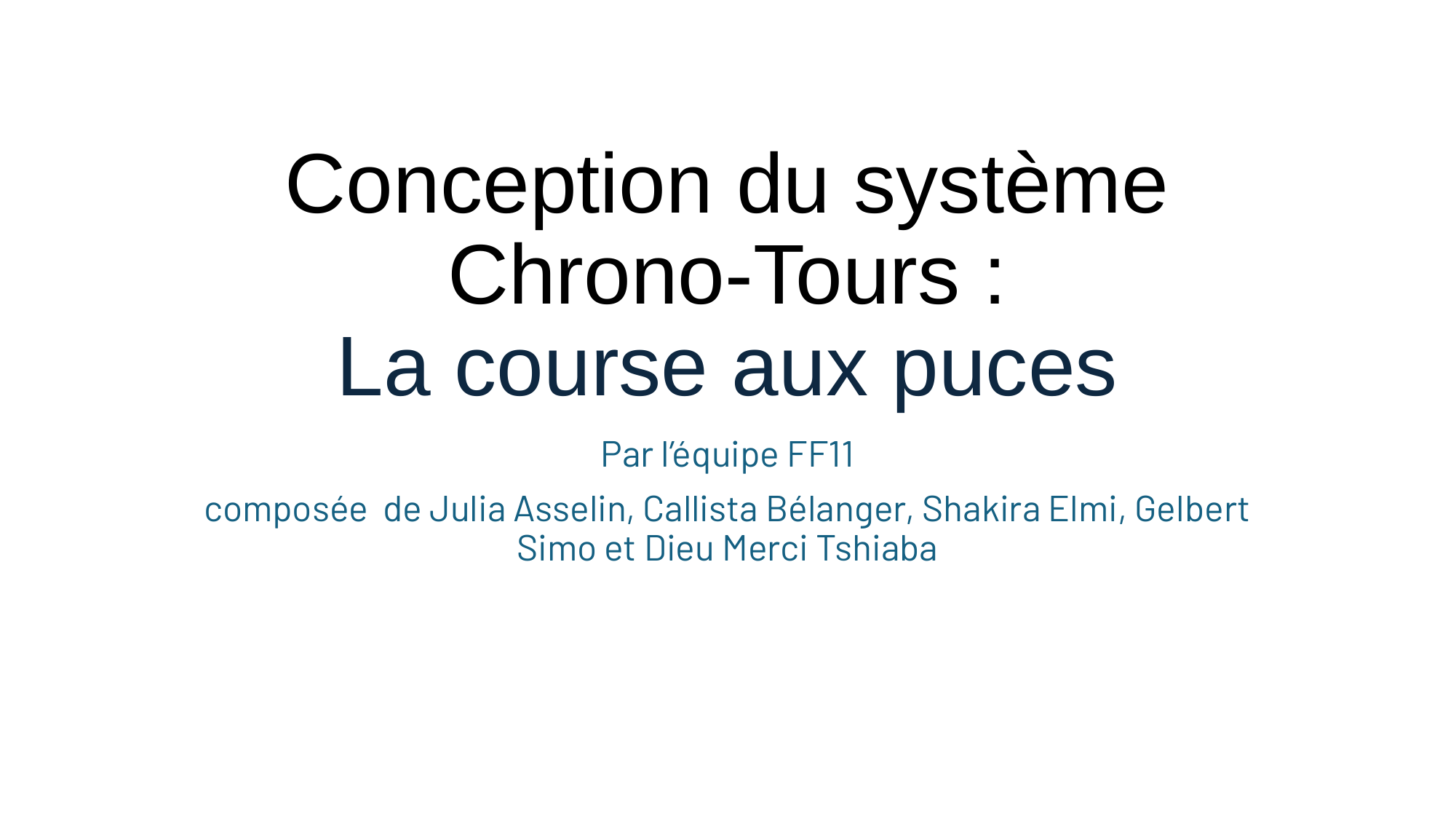

# Conception du système Chrono-Tours : La course aux puces
Par l’équipe FF11
composée  de Julia Asselin, Callista Bélanger, Shakira Elmi, Gelbert Simo et Dieu Merci Tshiaba